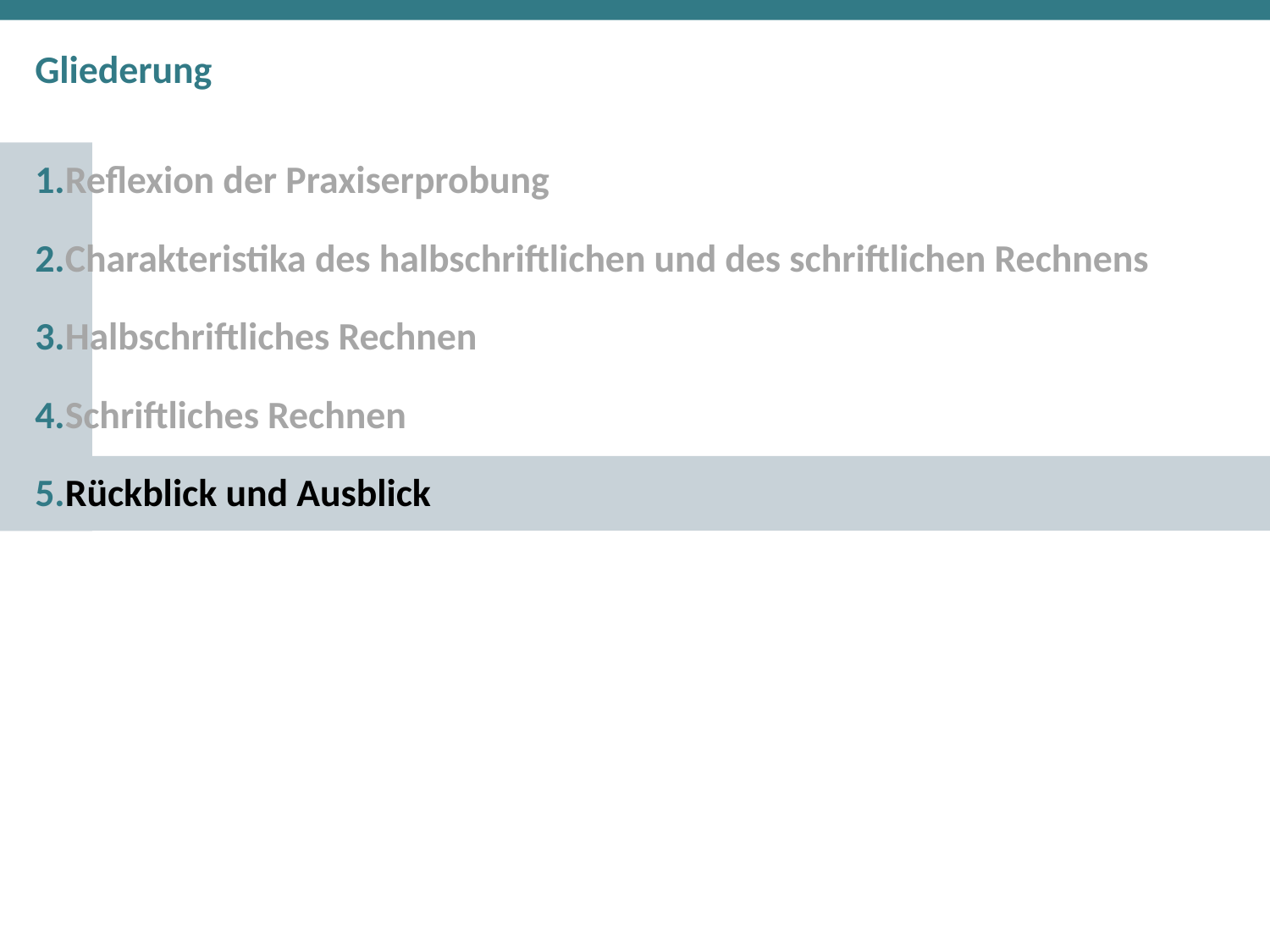

Reflexion der Praxiserprobung
Charakteristika des halbschriftlichen und des schriftlichen Rechnens
Halbschriftliches Rechnen
Schriftliches Rechnen
Rückblick und Ausblick